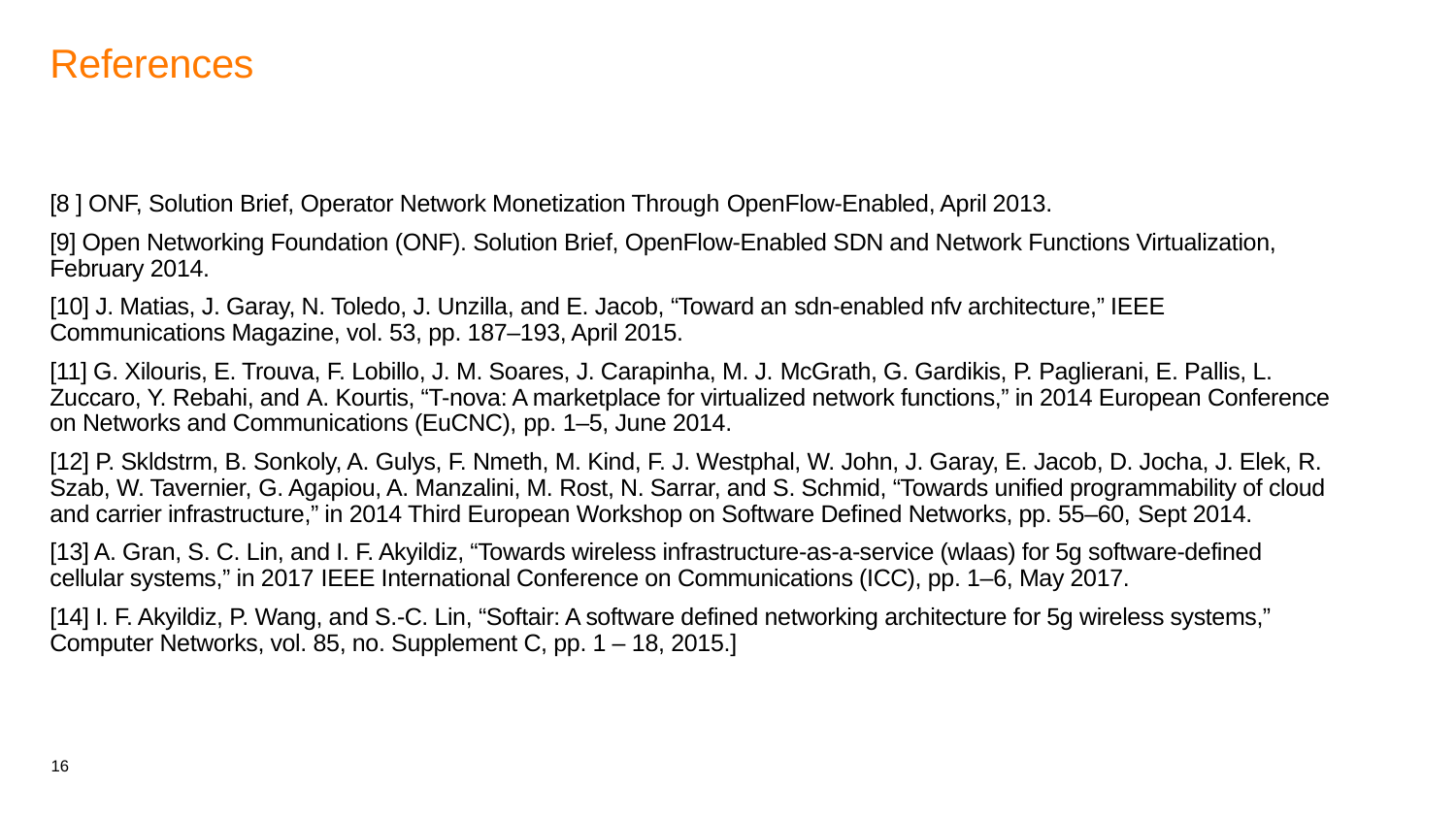

# References
[8 ] ONF, Solution Brief, Operator Network Monetization Through OpenFlow-Enabled, April 2013.
[9] Open Networking Foundation (ONF). Solution Brief, OpenFlow-Enabled SDN and Network Functions Virtualization, February 2014.
[10] J. Matias, J. Garay, N. Toledo, J. Unzilla, and E. Jacob, “Toward an sdn-enabled nfv architecture,” IEEE Communications Magazine, vol. 53, pp. 187–193, April 2015.
[11] G. Xilouris, E. Trouva, F. Lobillo, J. M. Soares, J. Carapinha, M. J. McGrath, G. Gardikis, P. Paglierani, E. Pallis, L. Zuccaro, Y. Rebahi, and A. Kourtis, “T-nova: A marketplace for virtualized network functions,” in 2014 European Conference on Networks and Communications (EuCNC), pp. 1–5, June 2014.
[12] P. Skldstrm, B. Sonkoly, A. Gulys, F. Nmeth, M. Kind, F. J. Westphal, W. John, J. Garay, E. Jacob, D. Jocha, J. Elek, R. Szab, W. Tavernier, G. Agapiou, A. Manzalini, M. Rost, N. Sarrar, and S. Schmid, “Towards unified programmability of cloud and carrier infrastructure,” in 2014 Third European Workshop on Software Defined Networks, pp. 55–60, Sept 2014.
[13] A. Gran, S. C. Lin, and I. F. Akyildiz, “Towards wireless infrastructure-as-a-service (wlaas) for 5g software-defined cellular systems,” in 2017 IEEE International Conference on Communications (ICC), pp. 1–6, May 2017.
[14] I. F. Akyildiz, P. Wang, and S.-C. Lin, “Softair: A software defined networking architecture for 5g wireless systems,” Computer Networks, vol. 85, no. Supplement C, pp. 1 – 18, 2015.]